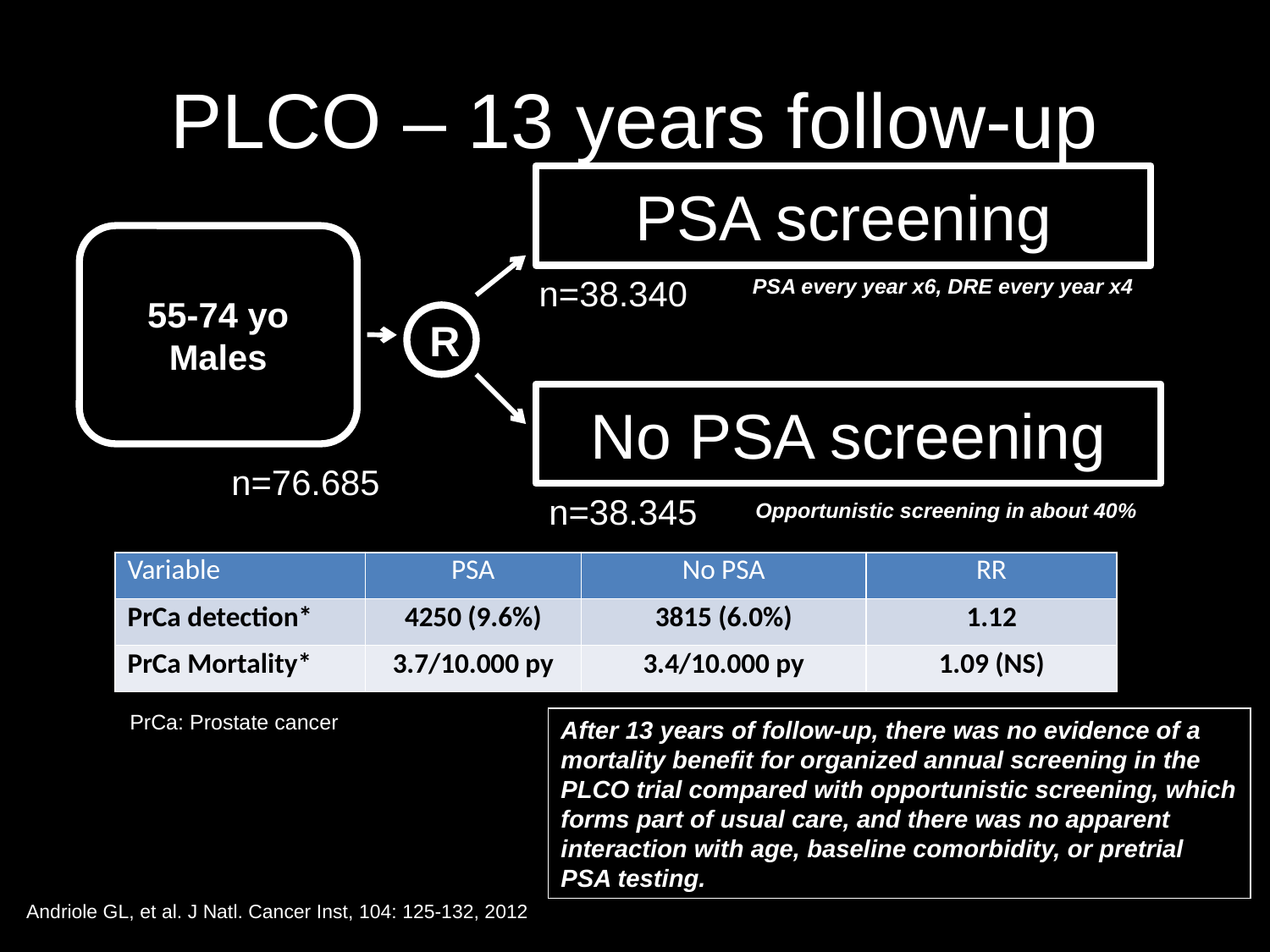

# PLCO – 13 years follow-up
PSA screening
55-74 yo Males
n=38.340
PSA every year x6, DRE every year x4
R
No PSA screening
n=76.685
n=38.345
Opportunistic screening in about 40%
| Variable | PSA | No PSA | RR |
| --- | --- | --- | --- |
| PrCa detection\* | 4250 (9.6%) | 3815 (6.0%) | 1.12 |
| PrCa Mortality\* | 3.7/10.000 py | 3.4/10.000 py | 1.09 (NS) |
PrCa: Prostate cancer
After 13 years of follow-up, there was no evidence of a mortality benefit for organized annual screening in the PLCO trial compared with opportunistic screening, which forms part of usual care, and there was no apparent interaction with age, baseline comorbidity, or pretrial PSA testing.
Andriole GL, et al. J Natl. Cancer Inst, 104: 125-132, 2012